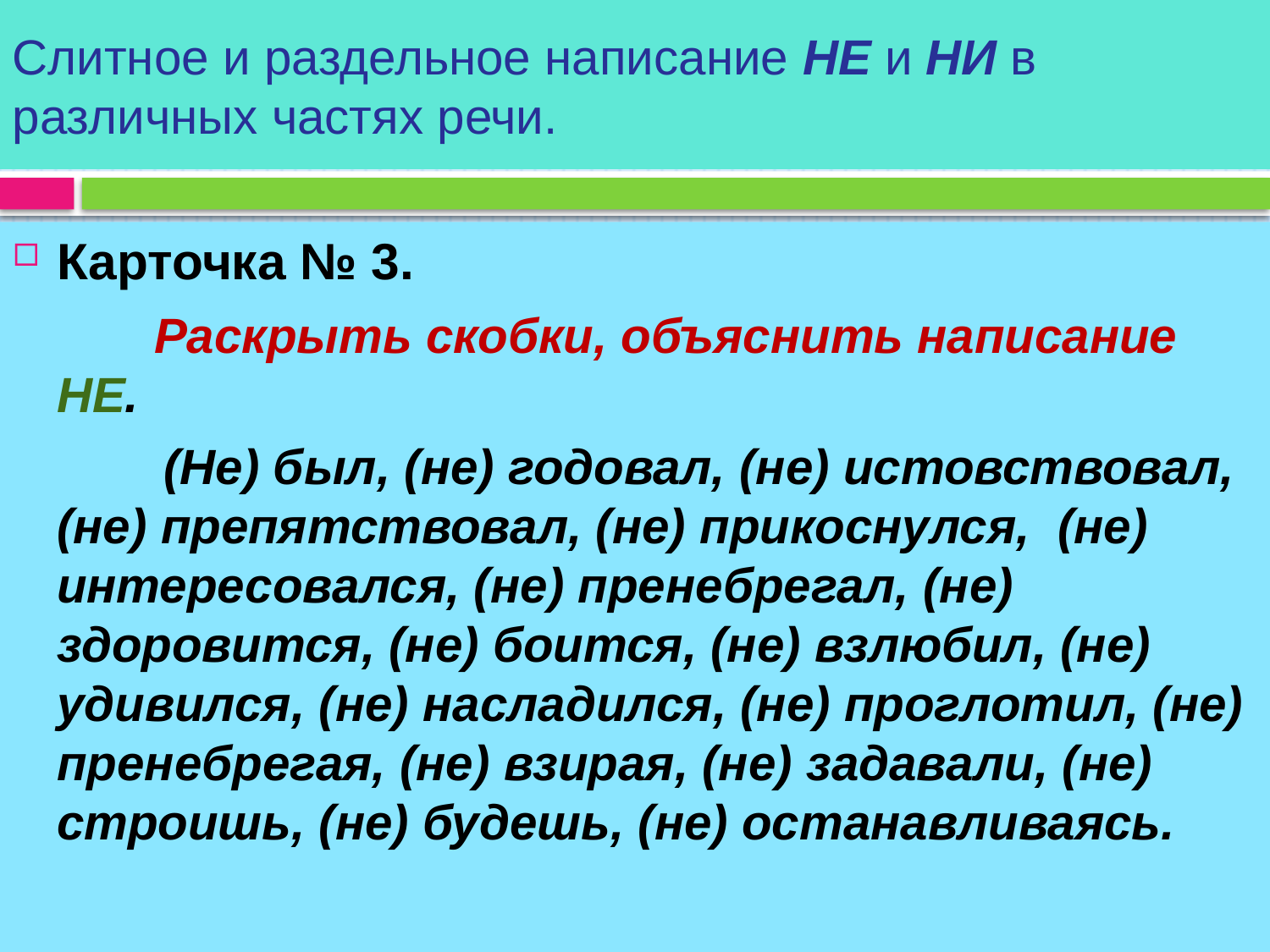

# Слитное и раздельное написание НЕ и НИ в различных частях речи.
Карточка № 3.
          Раскрыть скобки, объяснить написание НЕ.
           (Не) был, (не) годовал, (не) истовствовал, (не) препятствовал, (не) прикоснулся,  (не) интересовался, (не) пренебрегал, (не) здоровится, (не) боится, (не) взлюбил, (не) удивился, (не) насладился, (не) проглотил, (не) пренебрегая, (не) взирая, (не) задавали, (не) строишь, (не) будешь, (не) останавливаясь.